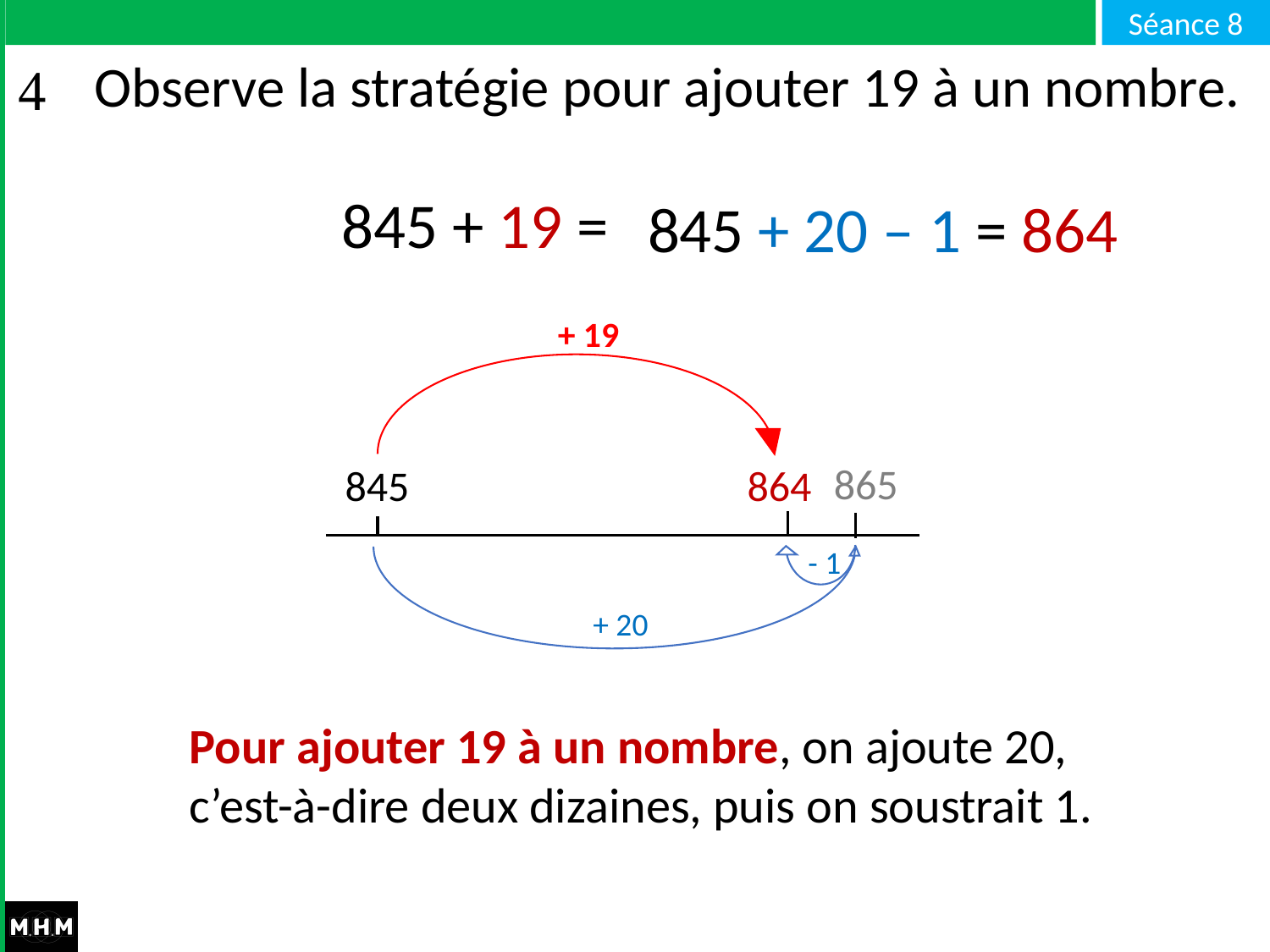

# Observe la stratégie pour ajouter 19 à un nombre.
845 + 20 – 1 = 864
845 + 19 =
+ 19

865
845
864
- 1

+ 20
Pour ajouter 19 à un nombre, on ajoute 20, c’est-à-dire deux dizaines, puis on soustrait 1.